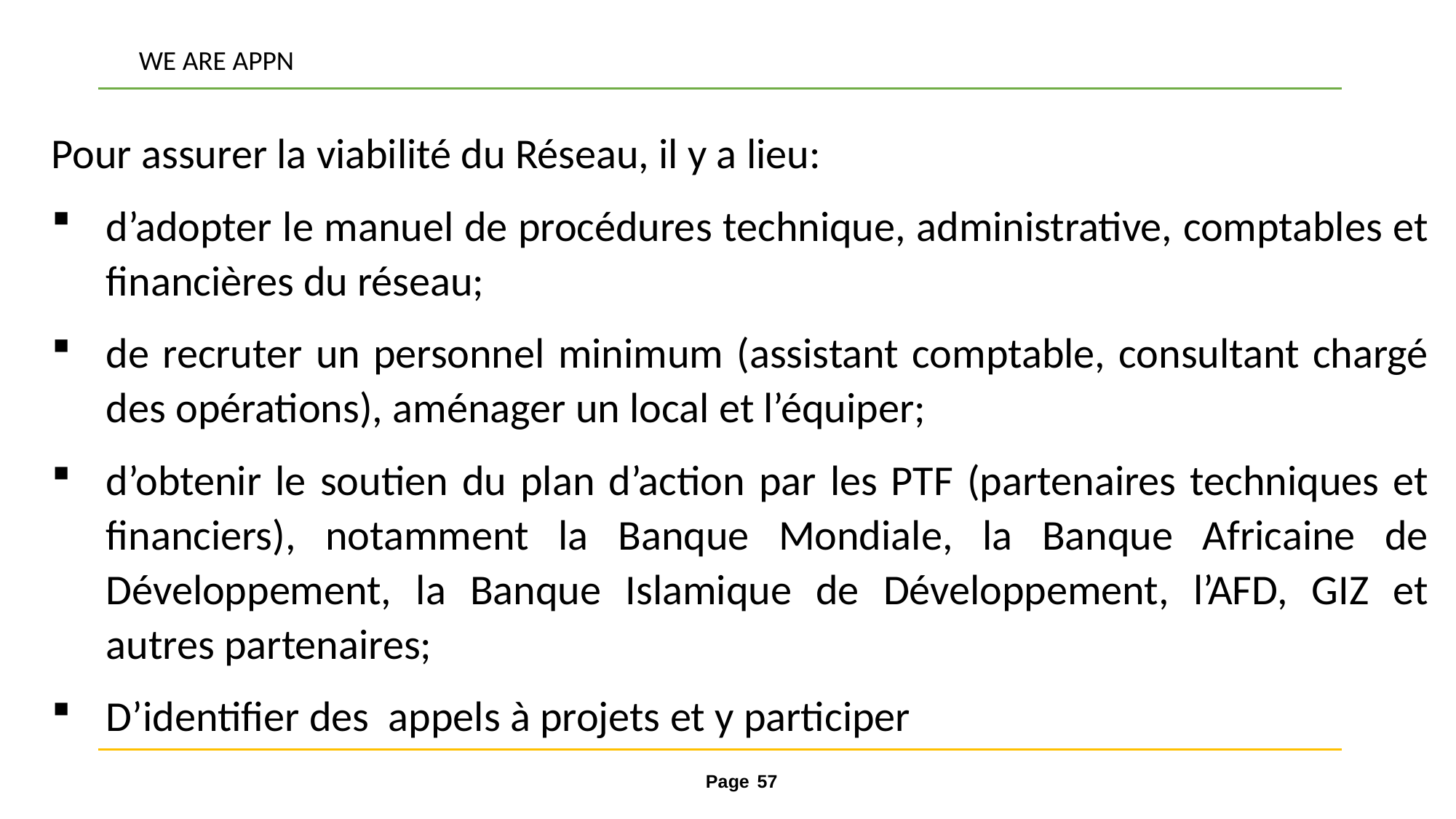

WE ARE APPN
Pour assurer la viabilité du Réseau, il y a lieu:
d’adopter le manuel de procédures technique, administrative, comptables et financières du réseau;
de recruter un personnel minimum (assistant comptable, consultant chargé des opérations), aménager un local et l’équiper;
d’obtenir le soutien du plan d’action par les PTF (partenaires techniques et financiers), notamment la Banque Mondiale, la Banque Africaine de Développement, la Banque Islamique de Développement, l’AFD, GIZ et autres partenaires;
D’identifier des  appels à projets et y participer
Page
57